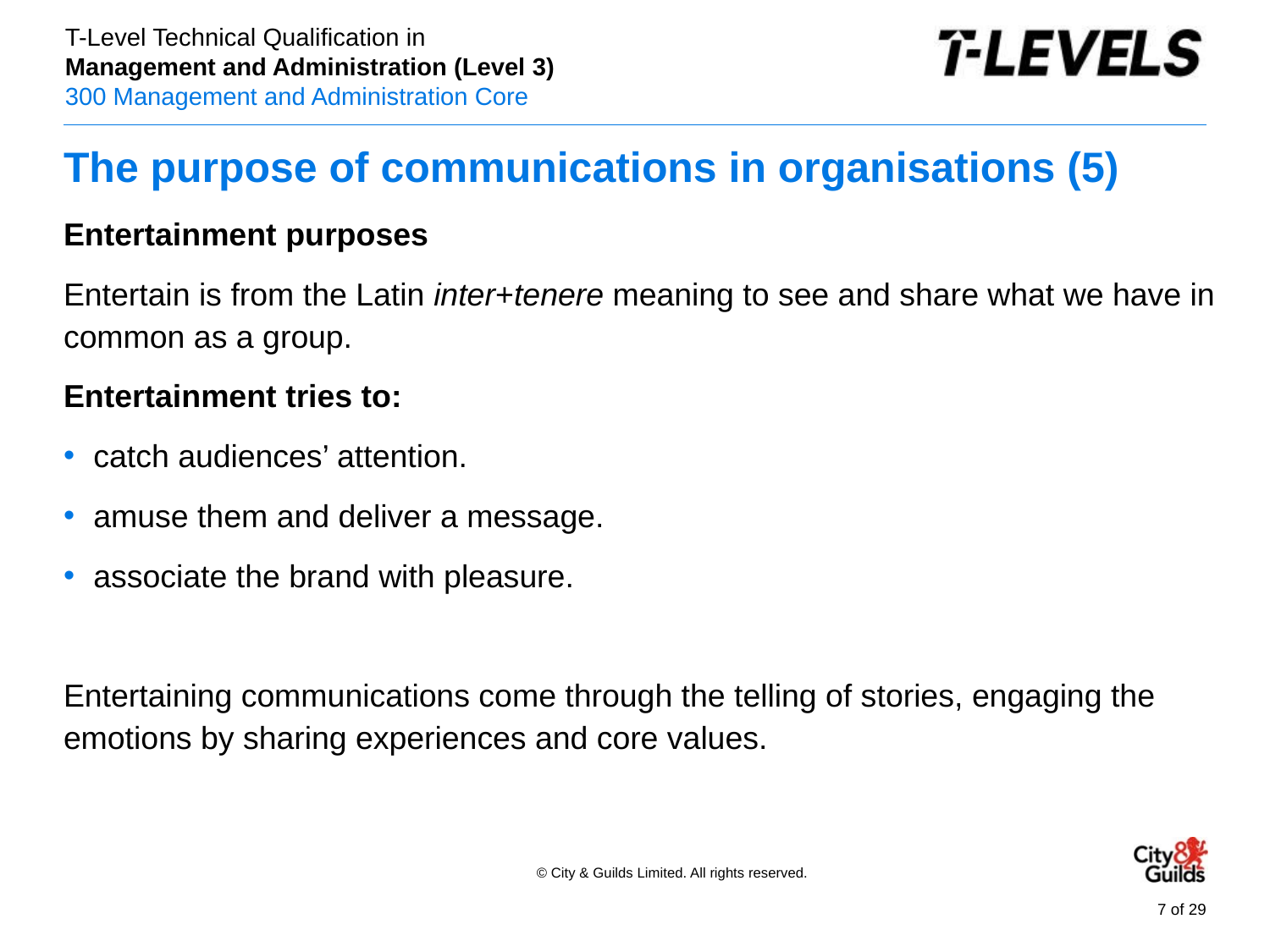

# The purpose of communications in organisations (5)
Entertainment purposes
Entertain is from the Latin inter+tenere meaning to see and share what we have in common as a group.
Entertainment tries to:
catch audiences’ attention.
amuse them and deliver a message.
associate the brand with pleasure.

Entertaining communications come through the telling of stories, engaging the emotions by sharing experiences and core values.